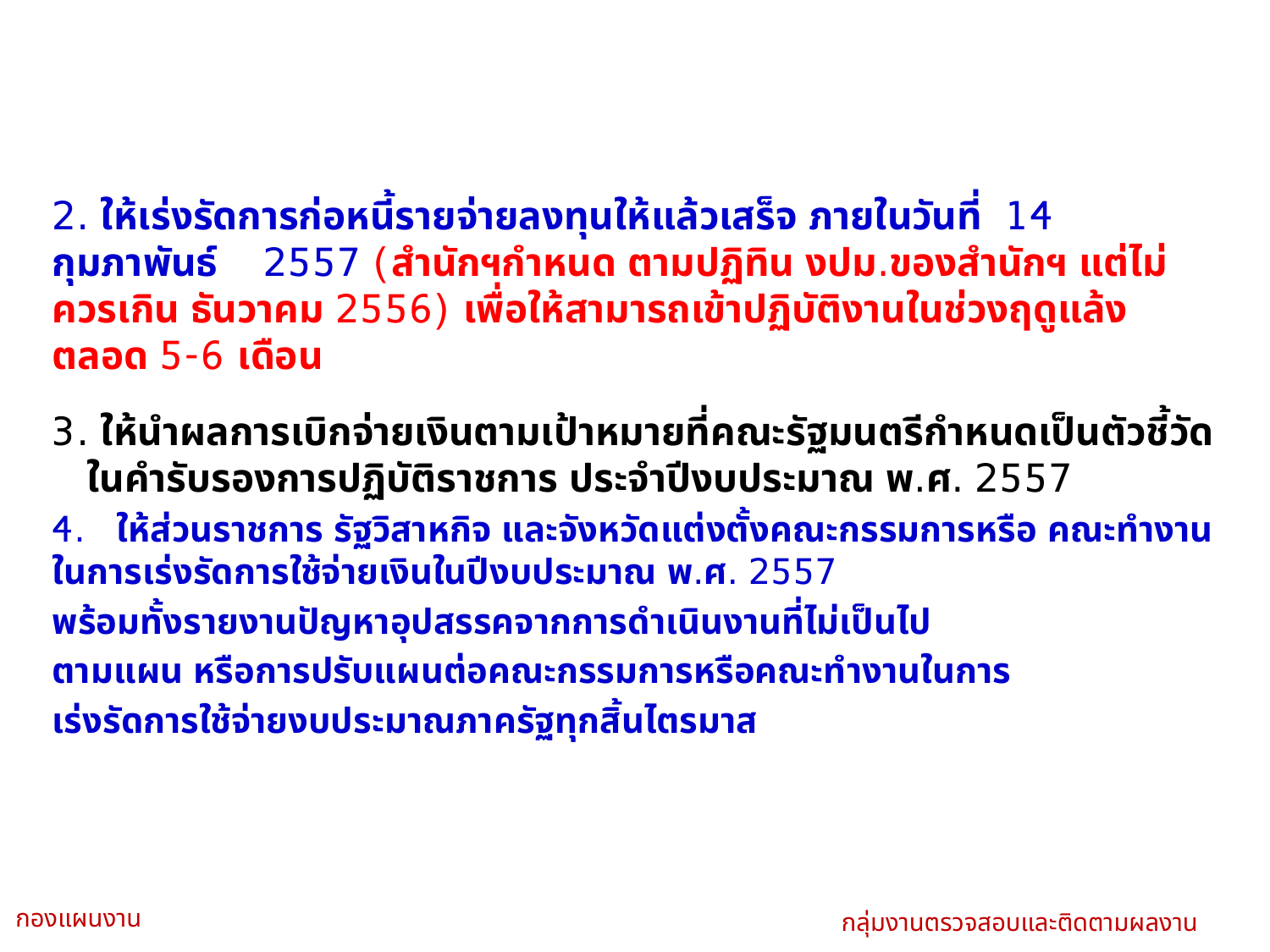

2. ให้เร่งรัดการก่อหนี้รายจ่ายลงทุนให้แล้วเสร็จ ภายในวันที่  14  กุมภาพันธ์    2557 (สำนักฯกำหนด ตามปฏิทิน งปม.ของสำนักฯ แต่ไม่ควรเกิน ธันวาคม 2556) เพื่อให้สามารถเข้าปฏิบัติงานในช่วงฤดูแล้ง ตลอด 5-6 เดือน

3. ให้นำผลการเบิกจ่ายเงินตามเป้าหมายที่คณะรัฐมนตรีกำหนดเป็นตัวชี้วัด     ในคำรับรองการปฏิบัติราชการ ประจำปีงบประมาณ พ.ศ. 2557
4.   ให้ส่วนราชการ รัฐวิสาหกิจ และจังหวัดแต่งตั้งคณะกรรมการหรือ คณะทำงานในการเร่งรัดการใช้จ่ายเงินในปีงบประมาณ พ.ศ. 2557
พร้อมทั้งรายงานปัญหาอุปสรรคจากการดำเนินงานที่ไม่เป็นไป
ตามแผน หรือการปรับแผนต่อคณะกรรมการหรือคณะทำงานในการ
เร่งรัดการใช้จ่ายงบประมาณภาครัฐทุกสิ้นไตรมาส

กองแผนงาน
กลุ่มงานตรวจสอบและติดตามผลงาน